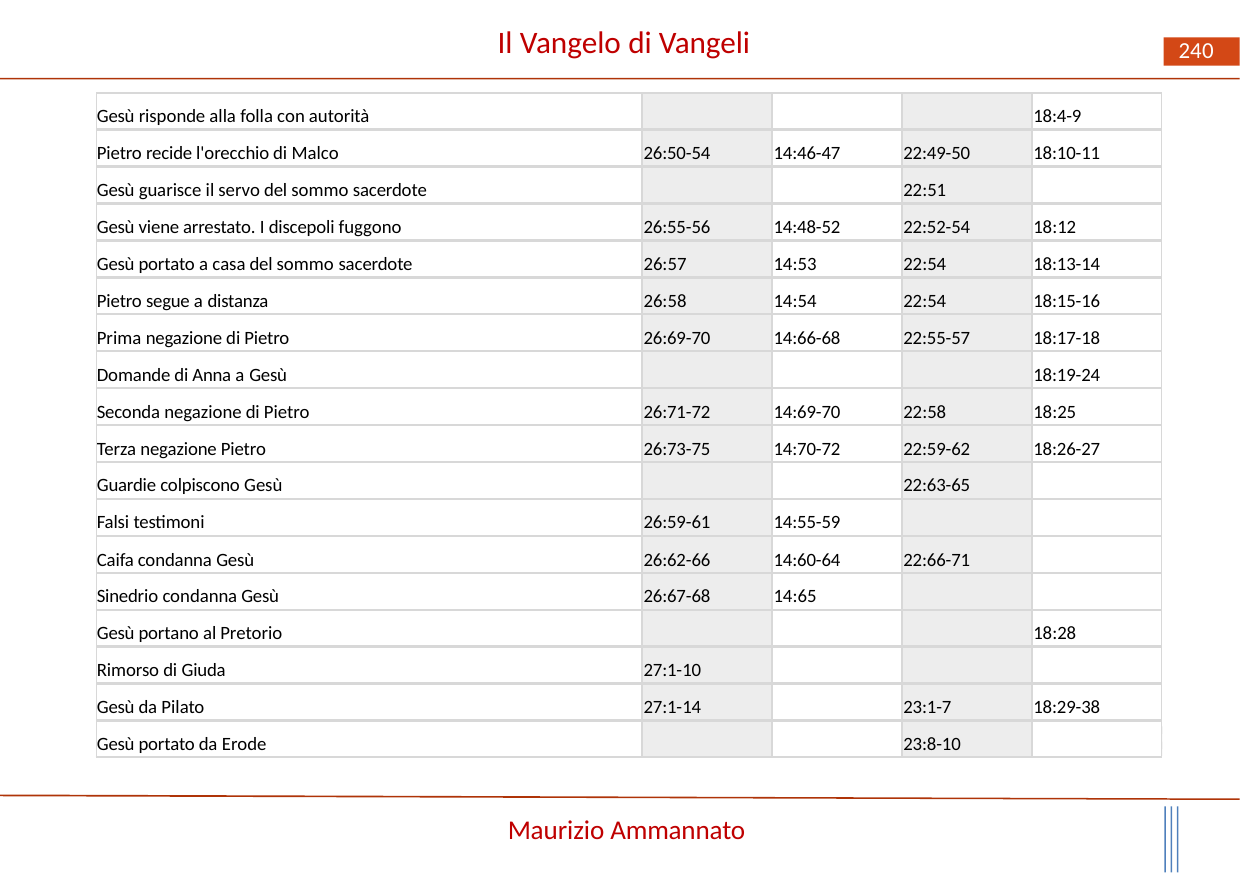

Il Vangelo di Vangeli
240

| Gesù risponde alla folla con autorità |  |  |  | 18:4-9 |
| --- | --- | --- | --- | --- |
| Pietro recide l'orecchio di Malco | 26:50-54 | 14:46-47 | 22:49-50 | 18:10-11 |
| Gesù guarisce il servo del sommo sacerdote |  |  | 22:51 |  |
| Gesù viene arrestato. I discepoli fuggono | 26:55-56 | 14:48-52 | 22:52-54 | 18:12 |
| Gesù portato a casa del sommo sacerdote | 26:57 | 14:53 | 22:54 | 18:13-14 |
| Pietro segue a distanza | 26:58 | 14:54 | 22:54 | 18:15-16 |
| Prima negazione di Pietro | 26:69-70 | 14:66-68 | 22:55-57 | 18:17-18 |
| Domande di Anna a Gesù |  |  |  | 18:19-24 |
| Seconda negazione di Pietro | 26:71-72 | 14:69-70 | 22:58 | 18:25 |
| Terza negazione Pietro | 26:73-75 | 14:70-72 | 22:59-62 | 18:26-27 |
| Guardie colpiscono Gesù |  |  | 22:63-65 |  |
| Falsi testimoni | 26:59-61 | 14:55-59 |  |  |
| Caifa condanna Gesù | 26:62-66 | 14:60-64 | 22:66-71 |  |
| Sinedrio condanna Gesù | 26:67-68 | 14:65 |  |  |
| Gesù portano al Pretorio |  |  |  | 18:28 |
| Rimorso di Giuda | 27:1-10 |  |  |  |
| Gesù da Pilato | 27:1-14 |  | 23:1-7 | 18:29-38 |
| Gesù portato da Erode |  |  | 23:8-10 |  |

Maurizio Ammannato